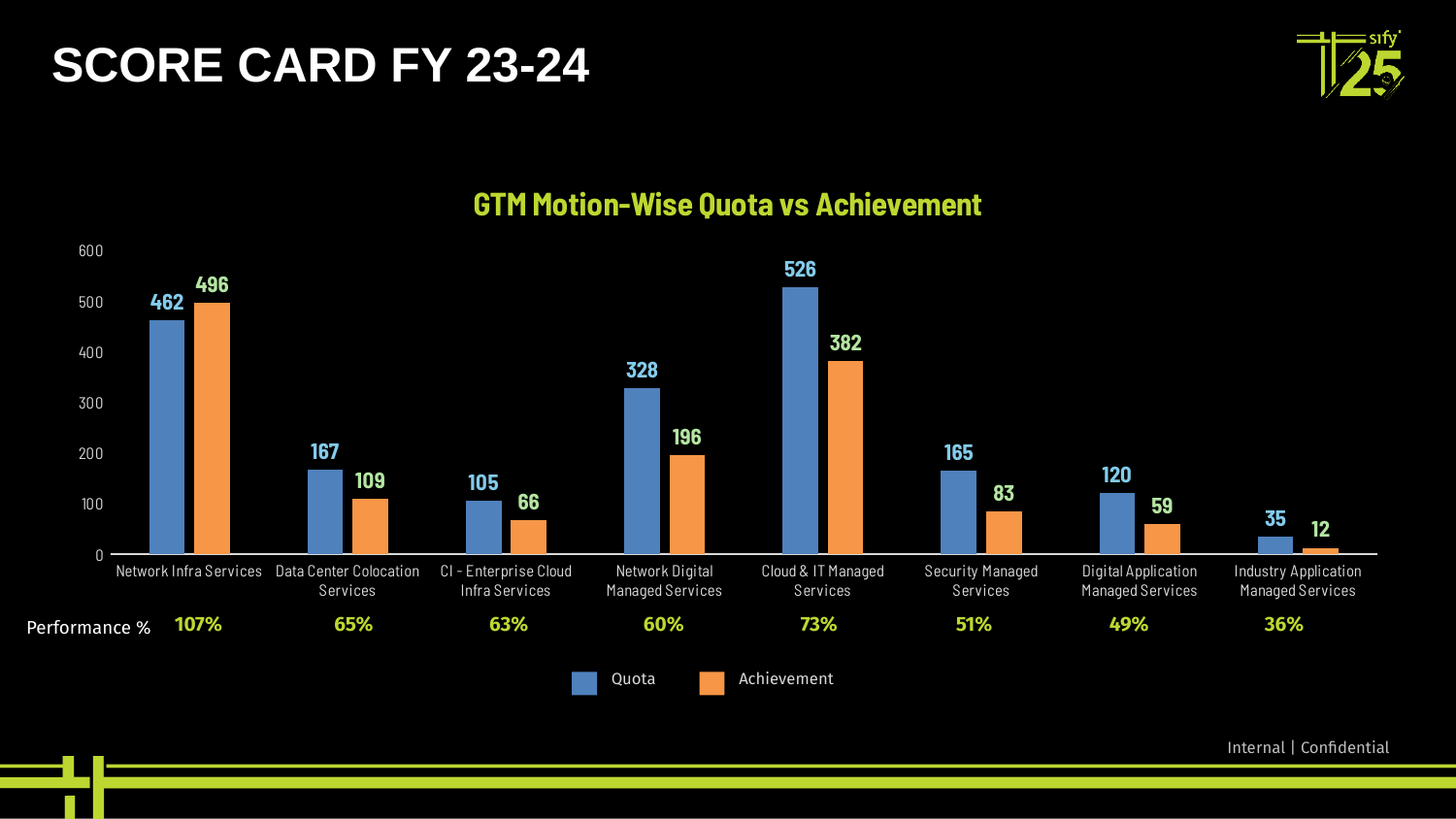

# score CARD FY 23-24

### Chart: GTM Motion-Wise Quota vs Achievement

| Category | FY23-24 Quota | PO in Hand |
|---|---|---|
| Network Infra Services | 462.11473786867504 | 495.8382710529922 |
| Data Center Colocation Services | 167.3881499999998 | 108.50331761899982 |
| CI - Enterprise Cloud Infra Services | 105.37827446226416 | 66.48155752816996 |
| Network Digital Managed Services | 327.6211370270271 | 195.81173753300018 |
| Cloud & IT Managed Services | 526.4221911645725 | 382.09005752999985 |
| Security Managed Services | 164.58282075471703 | 83.4290094830001 |
| Digital Application Managed Services | 120.10445714630752 | 59.042951064000015 |
| Industry Application Managed Services | 34.702 | 12.323516277 |
| 107% | 65% | 63% | 60% | 73% | 51% | 49% | 36% |
| --- | --- | --- | --- | --- | --- | --- | --- |
Performance %
Quota
Achievement